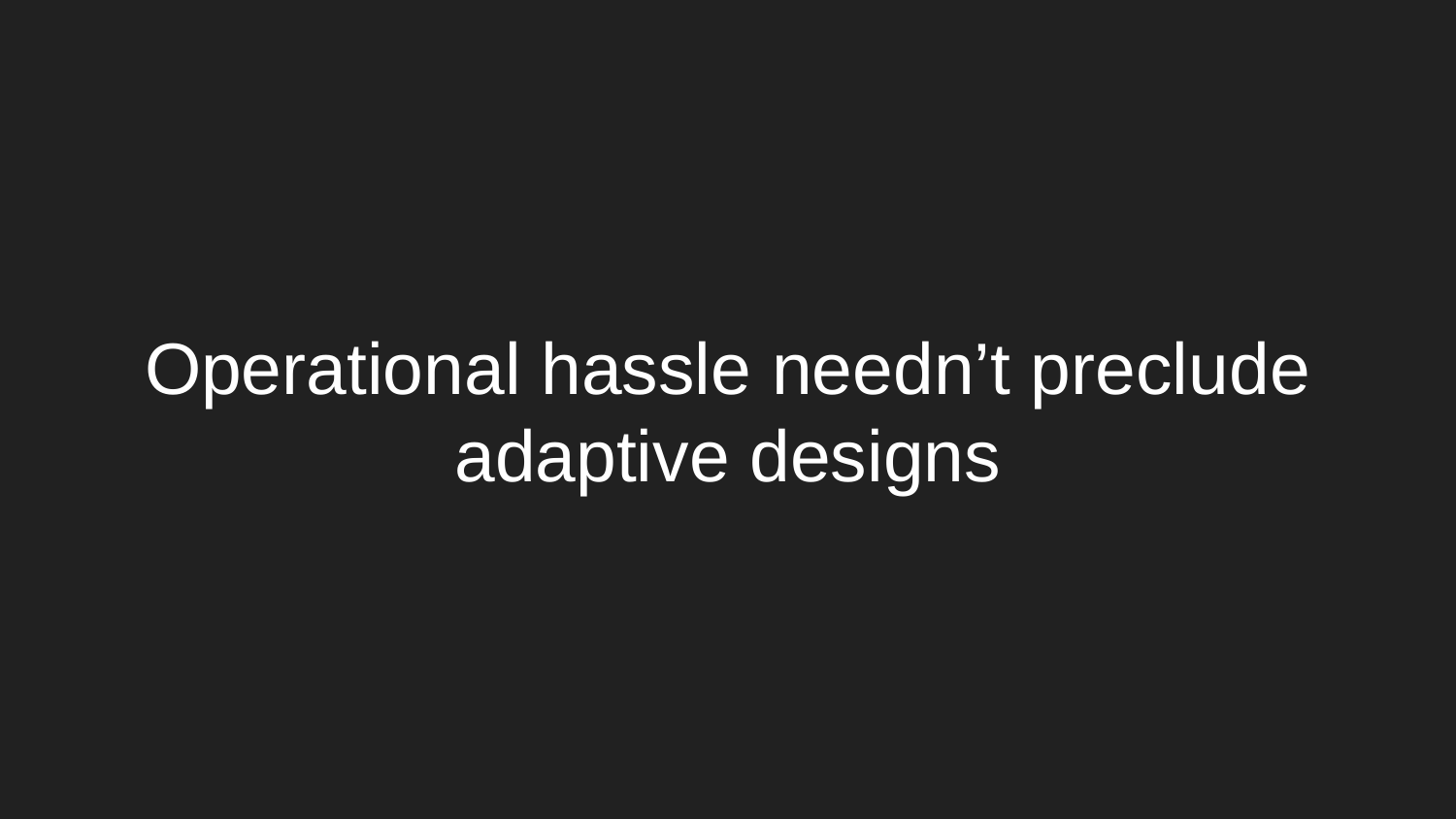

# Operational hassle needn’t preclude adaptive designs